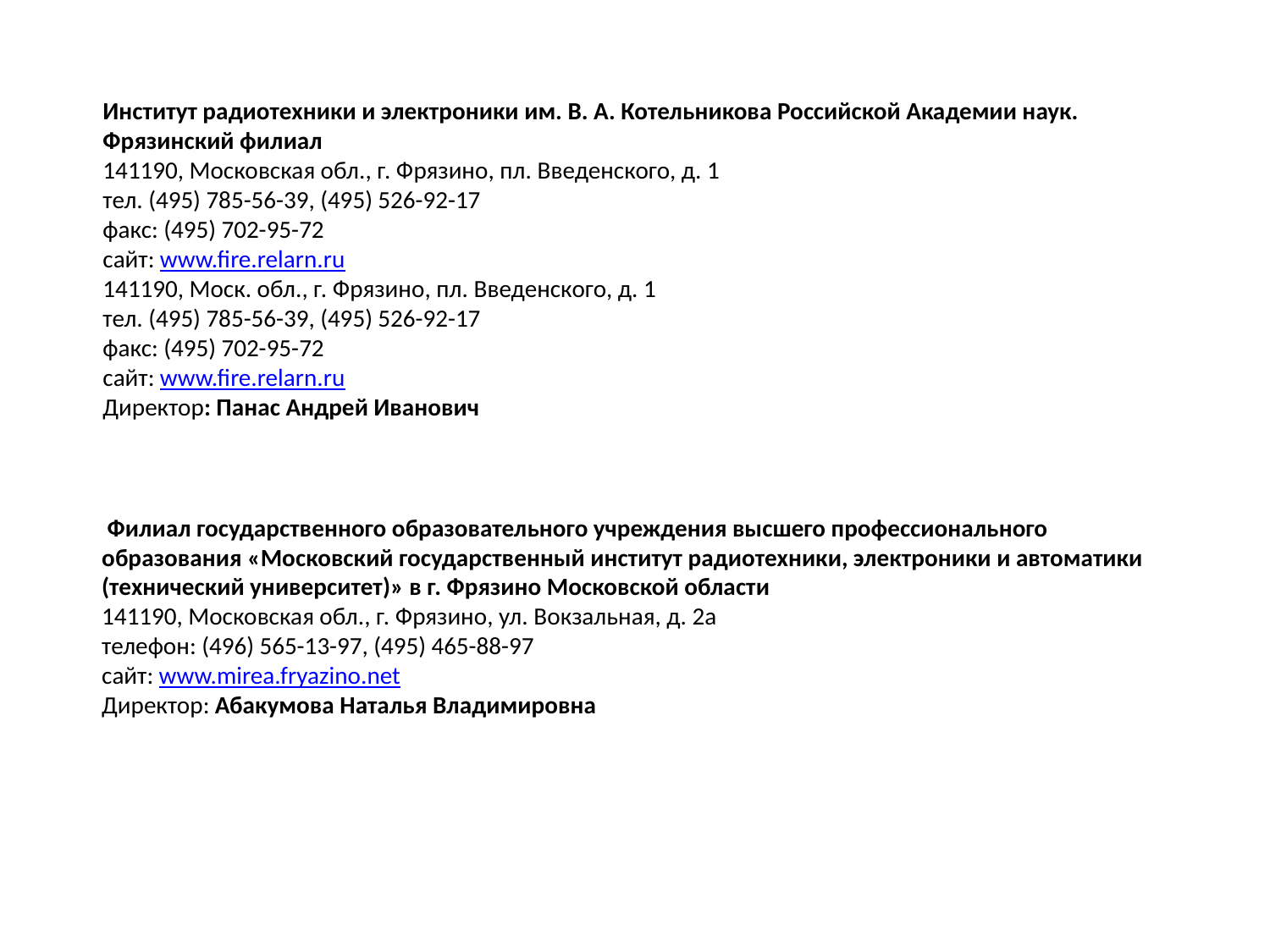

Институт радиотехники и электроники им. В. А. Котельникова Российской Академии наук. Фрязинский филиал
141190, Московская обл., г. Фрязино, пл. Введенского, д. 1
тел. (495) 785-56-39, (495) 526-92-17
факс: (495) 702-95-72
сайт: www.fire.relarn.ru
141190, Моск. обл., г. Фрязино, пл. Введенского, д. 1
тел. (495) 785-56-39, (495) 526-92-17
факс: (495) 702-95-72
сайт: www.fire.relarn.ru
Директор: Панас Андрей Иванович
 Филиал государственного образовательного учреждения высшего профессионального образования «Московский государственный институт радиотехники, электроники и автоматики (технический университет)» в г. Фрязино Московской области
141190, Московская обл., г. Фрязино, ул. Вокзальная, д. 2а
телефон: (496) 565-13-97, (495) 465-88-97
сайт: www.mirea.fryazino.net
Директор: Абакумова Наталья Владимировна